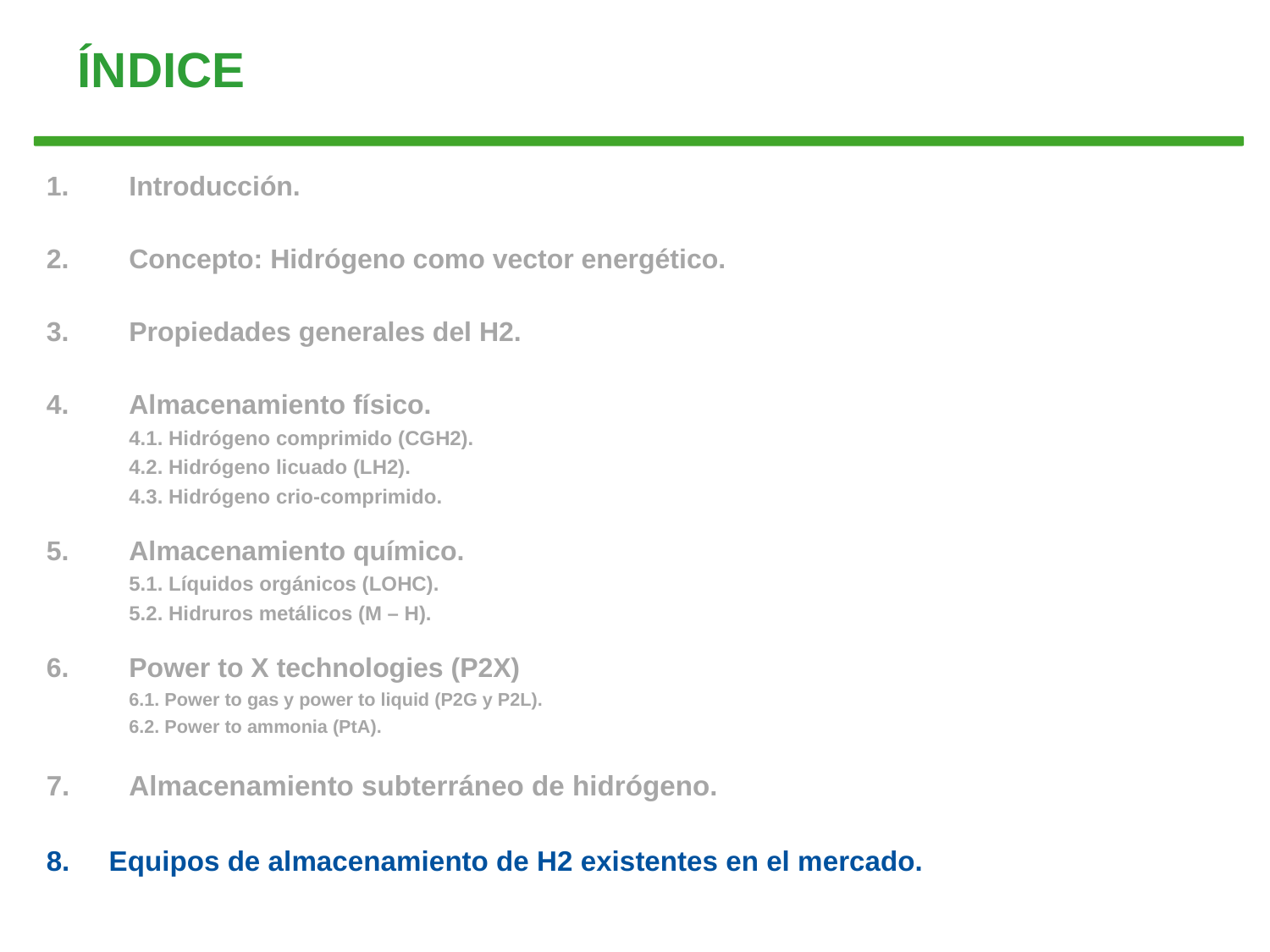

# ÍNDICE

Introducción.

Concepto: Hidrógeno como vector energético.

Propiedades generales del H2.

Almacenamiento físico.
	4.1. Hidrógeno comprimido (CGH2).
	4.2. Hidrógeno licuado (LH2).
	4.3. Hidrógeno crio-comprimido.

5. 	Almacenamiento químico.
	5.1. Líquidos orgánicos (LOHC).
	5.2. Hidruros metálicos (M – H).

6. 	Power to X technologies (P2X)
	6.1. Power to gas y power to liquid (P2G y P2L).
	6.2. Power to ammonia (PtA).

Almacenamiento subterráneo de hidrógeno.

8.     Equipos de almacenamiento de H2 existentes en el mercado.

Tema II				                                                      Almacenamiento